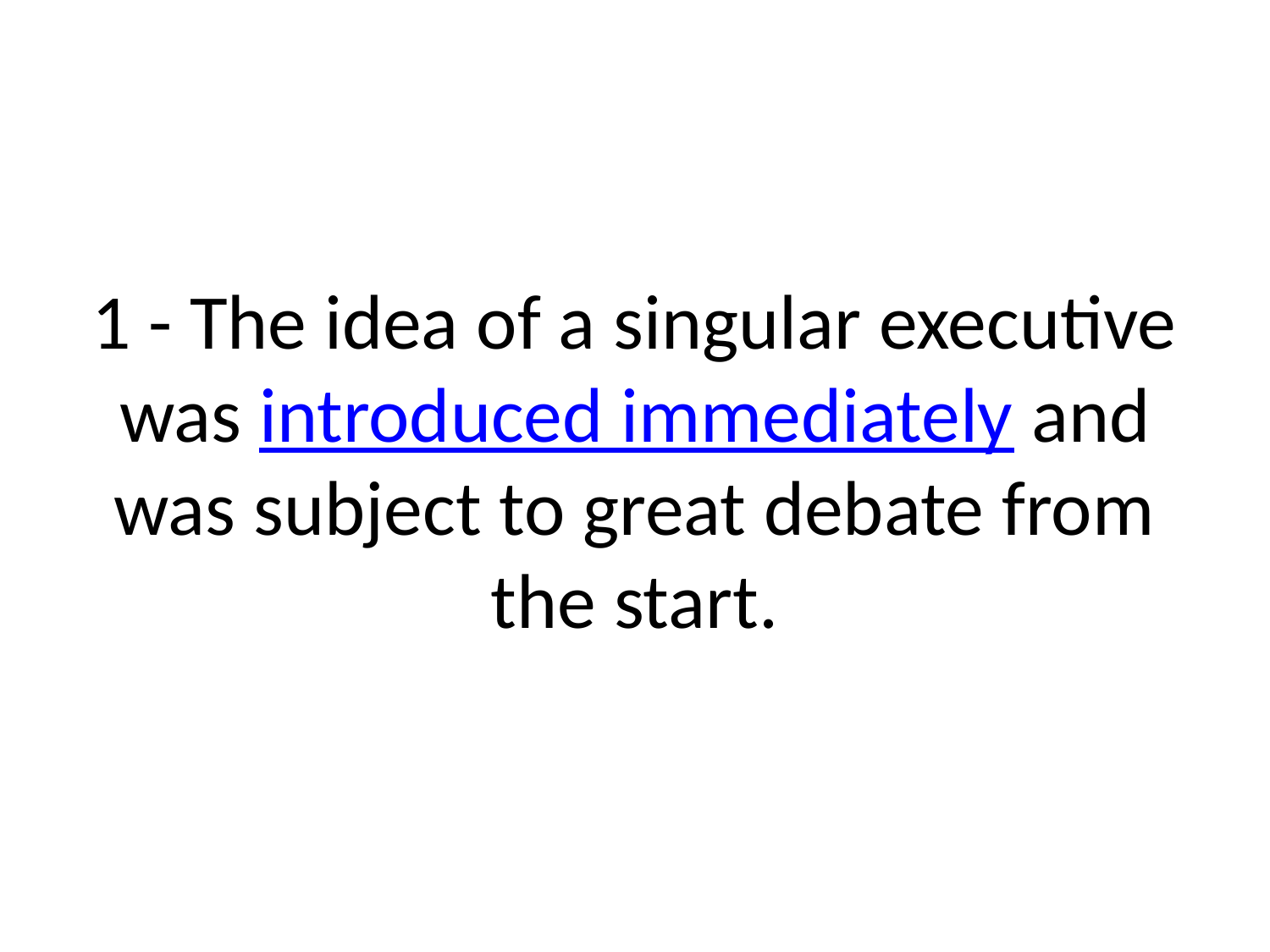

# 1 - The idea of a singular executive was introduced immediately and was subject to great debate from the start.